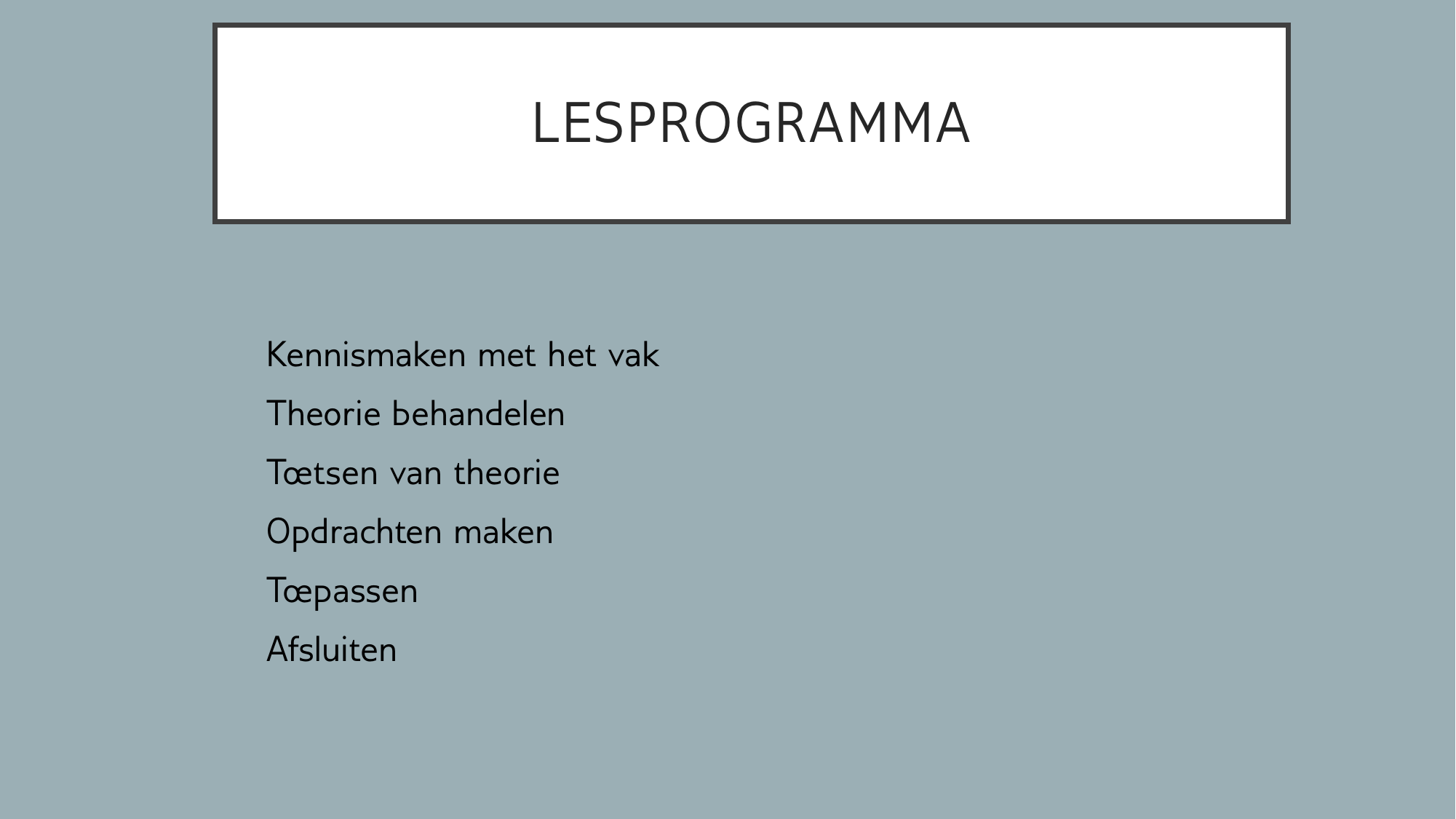

# Lesprogramma

Kennismaken met het vak
Theorie behandelen
Toetsen van theorie
Opdrachten maken
Toepassen
Afsluiten